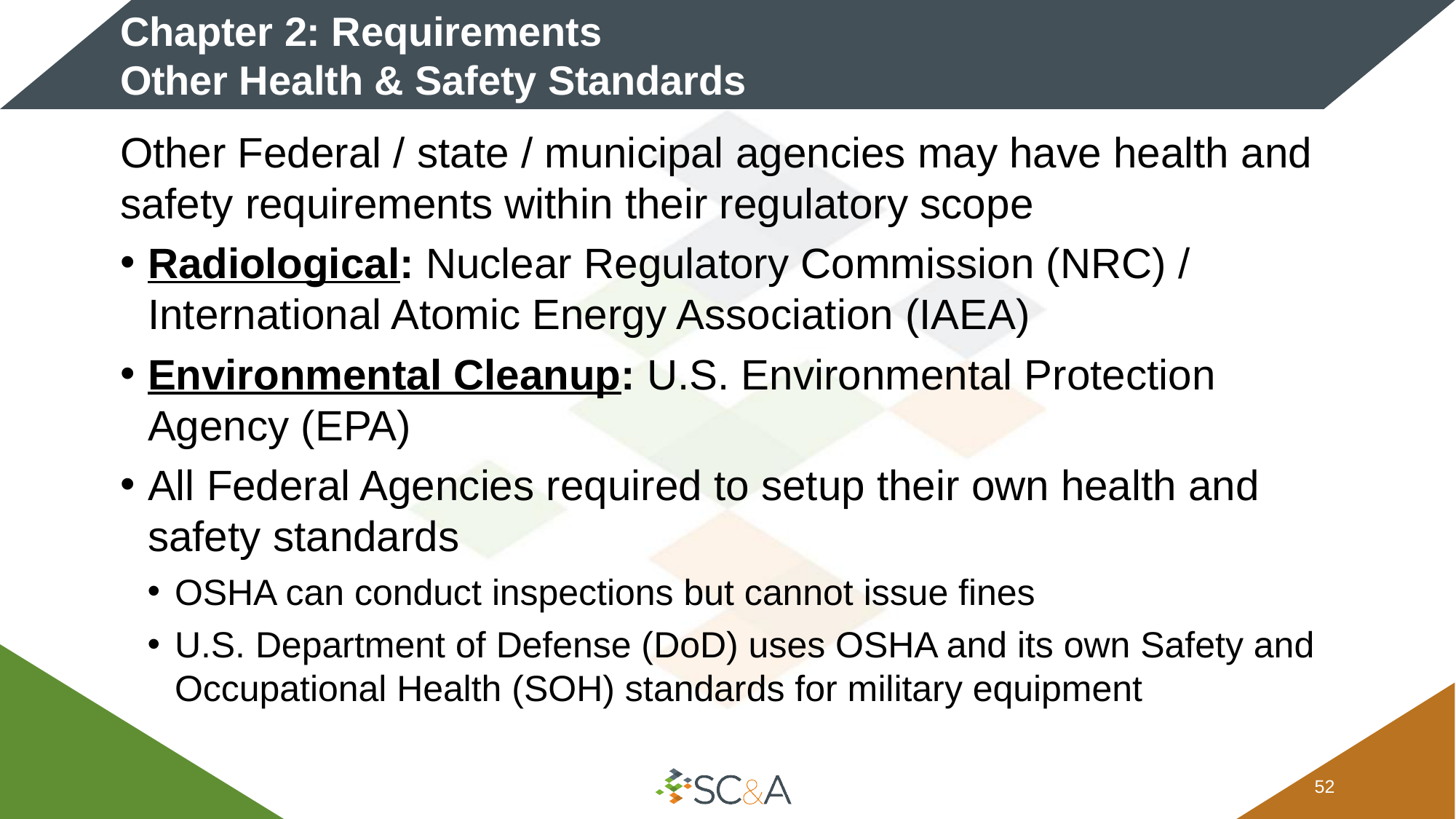

# Chapter 2: Requirements Other Health & Safety Standards
Other Federal / state / municipal agencies may have health and safety requirements within their regulatory scope
Radiological: Nuclear Regulatory Commission (NRC) / International Atomic Energy Association (IAEA)
Environmental Cleanup: U.S. Environmental Protection Agency (EPA)
All Federal Agencies required to setup their own health and safety standards
OSHA can conduct inspections but cannot issue fines
U.S. Department of Defense (DoD) uses OSHA and its own Safety and Occupational Health (SOH) standards for military equipment
52